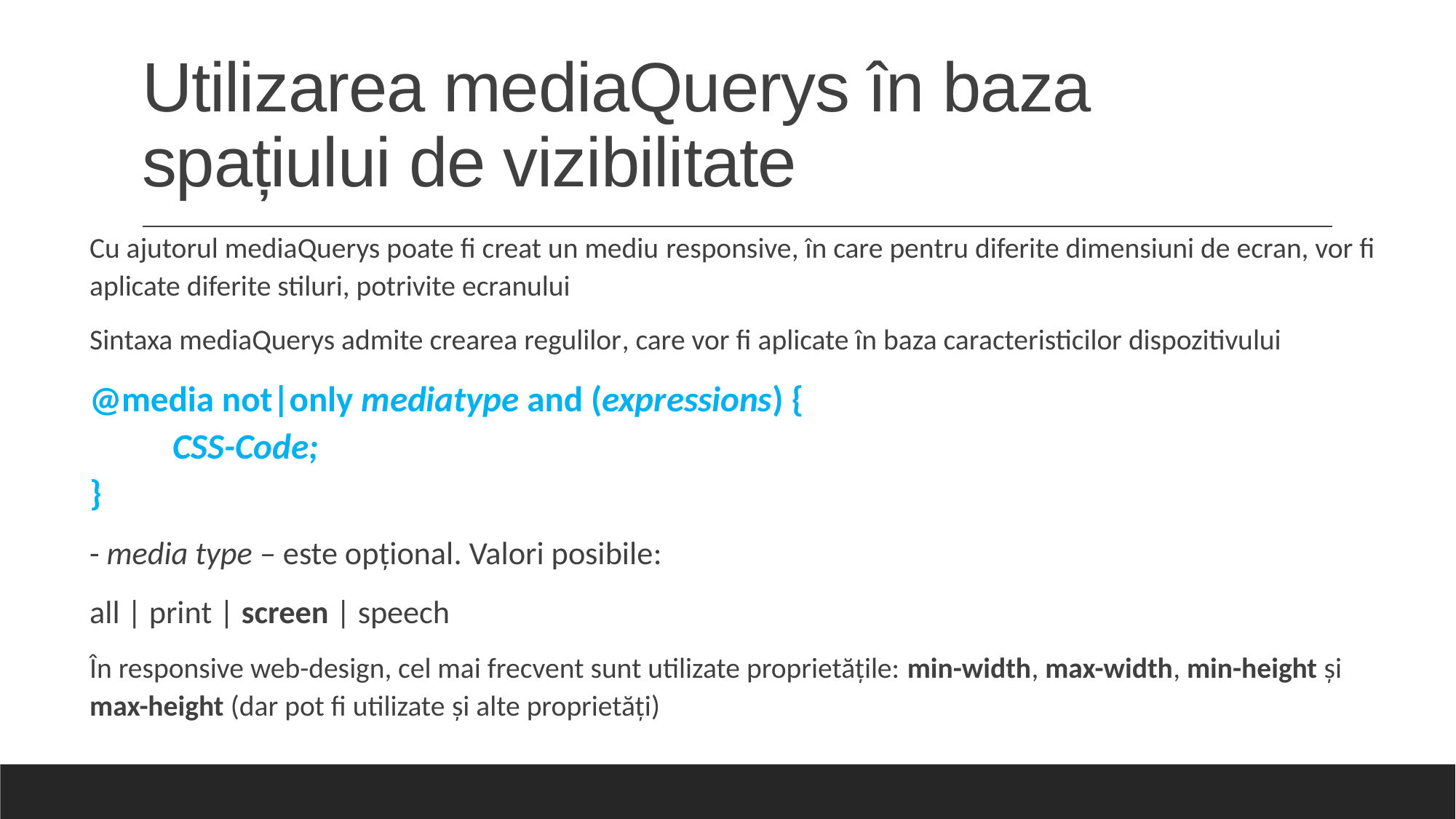

# Utilizarea mediaQuerys în baza spațiului de vizibilitate
Cu ajutorul mediaQuerys poate fi creat un mediu responsive, în care pentru diferite dimensiuni de ecran, vor fi aplicate diferite stiluri, potrivite ecranului
Sintaxa mediaQuerys admite crearea regulilor, care vor fi aplicate în baza caracteristicilor dispozitivului
@media not|only mediatype and (expressions) {
  	CSS-Code;
}
- media type – este opțional. Valori posibile:
all | print | screen | speech
În responsive web-design, cel mai frecvent sunt utilizate proprietățile: min-width, max-width, min-height și max-height (dar pot fi utilizate și alte proprietăți)